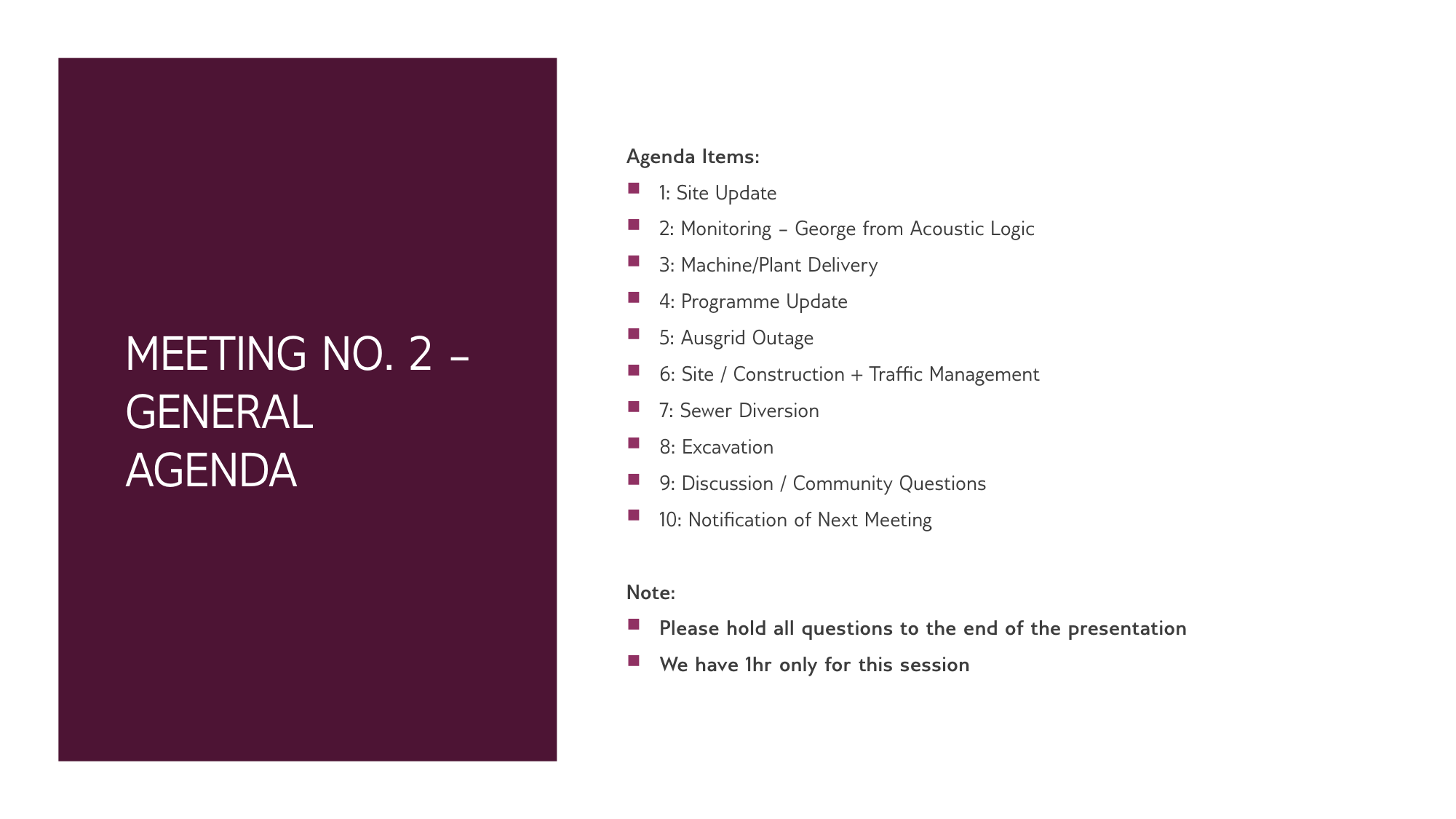

# Meeting No. 2 – General Agenda
Agenda Items:
1: Site Update
2: Monitoring – George from Acoustic Logic
3: Machine/Plant Delivery
4: Programme Update
5: Ausgrid Outage
6: Site / Construction + Traffic Management
7: Sewer Diversion
8: Excavation
9: Discussion / Community Questions
10: Notification of Next Meeting

Note:
Please hold all questions to the end of the presentation
We have 1hr only for this session